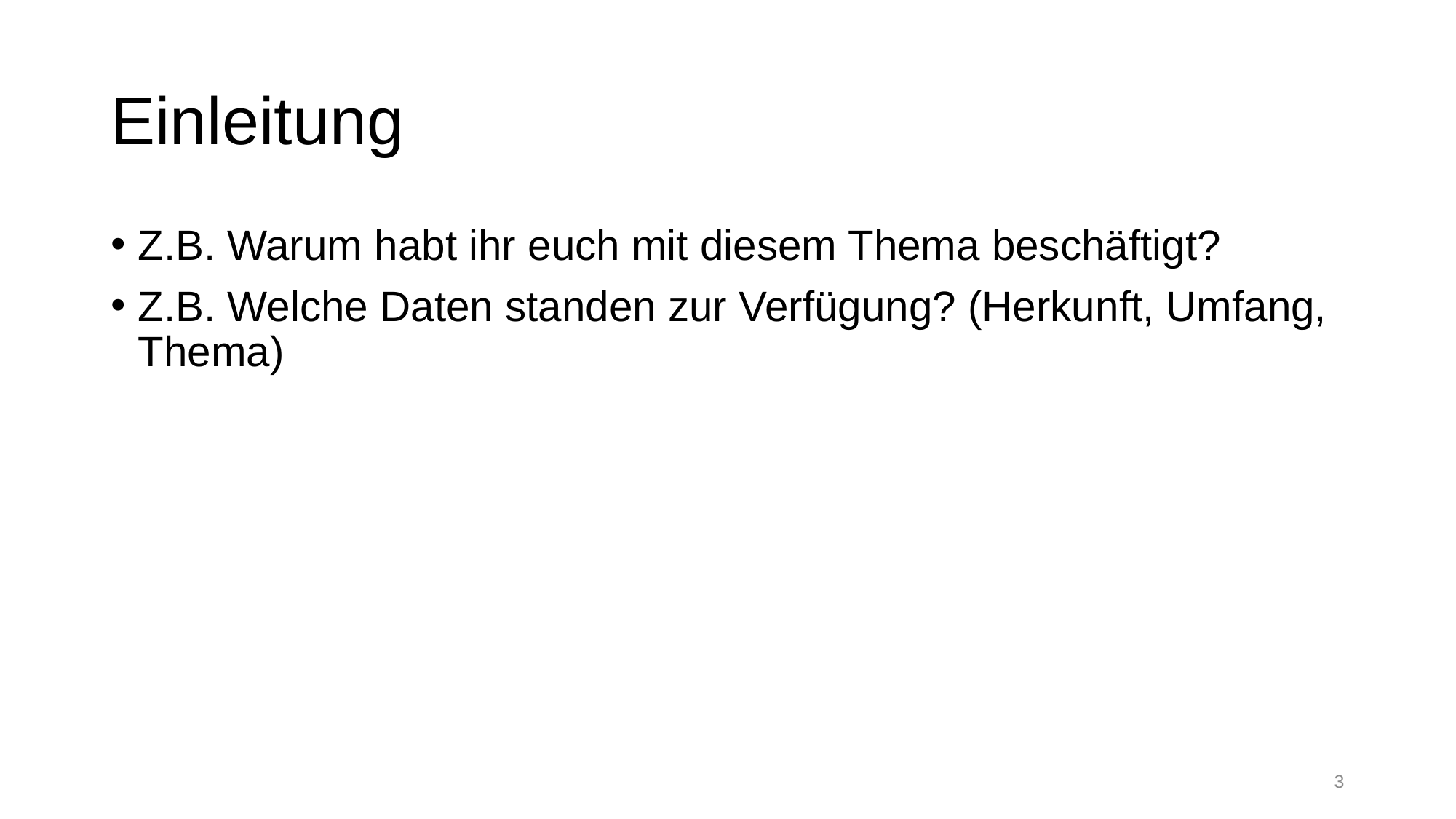

# Einleitung
Z.B. Warum habt ihr euch mit diesem Thema beschäftigt?
Z.B. Welche Daten standen zur Verfügung? (Herkunft, Umfang, Thema)
3